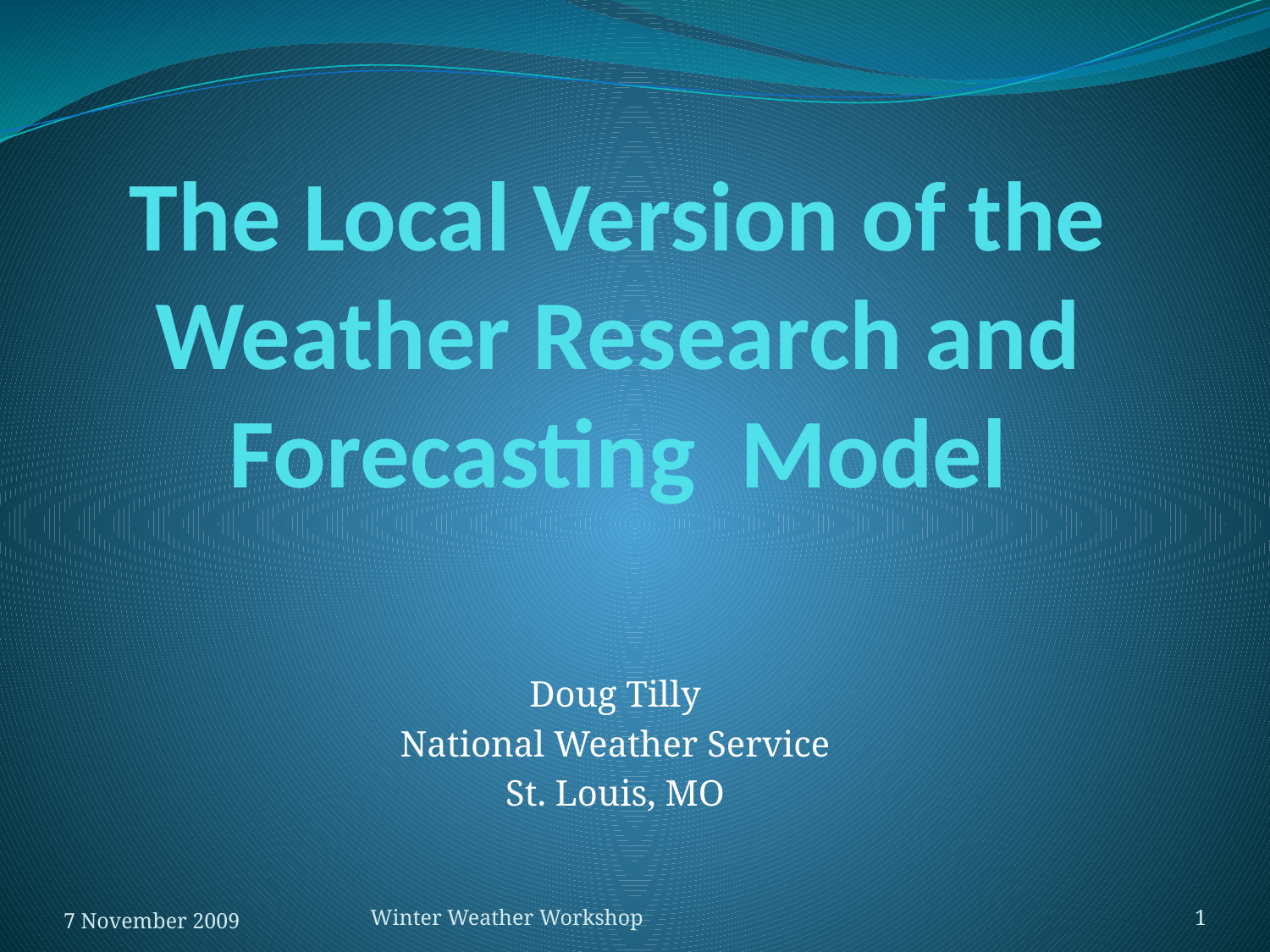

# The Local Version of the Weather Research and Forecasting  Model

Doug Tilly
National Weather Service
St. Louis, MO
7 November 2009
Winter Weather Workshop
1